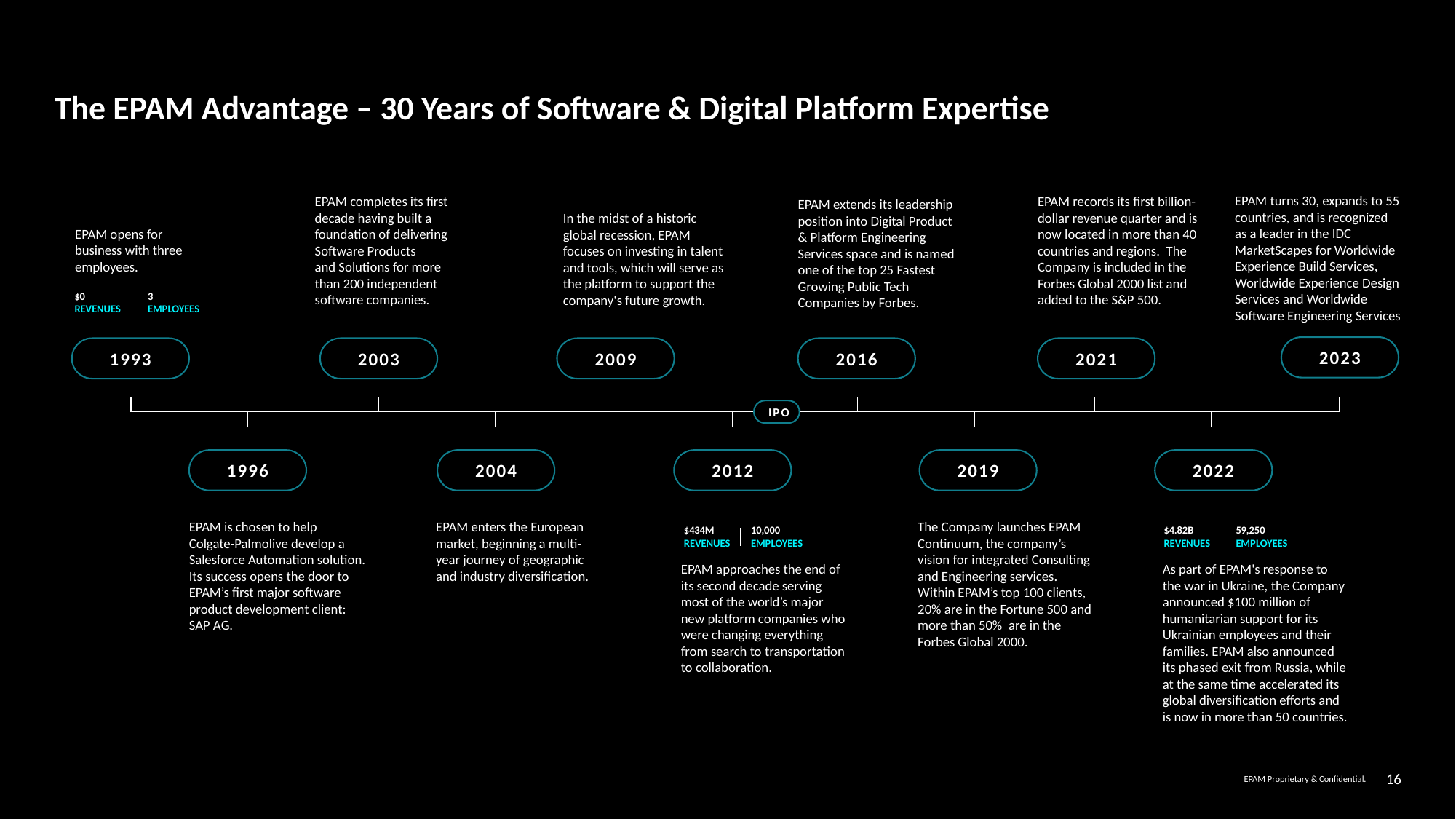

# The EPAM Advantage – 30 Years of Software & Digital Platform Expertise
EPAM turns 30, expands to 55 countries, and is recognized as a leader in the IDC MarketScapes for Worldwide Experience Build Services, Worldwide Experience Design Services and Worldwide Software Engineering Services
EPAM completes its first decade having built a foundation of delivering Software Products
and Solutions for more than 200 independent software companies.
EPAM records its first billion-dollar revenue quarter and is now located in more than 40 countries and regions.  The Company is included in the Forbes Global 2000 list and added to the S&P 500.
EPAM extends its leadership position into Digital Product & Platform Engineering Services space and is named one of the top 25 Fastest Growing Public Tech Companies by Forbes.
In the midst of a historic global recession, EPAM focuses on investing in talent and tools, which will serve as the platform to support the company's future growth.
EPAM opens for business with three employees.
$0
REVENUES
3
EMPLOYEES
2023
1993
2003
2009
2016
2021
IPO
1996
2004
2012
2019
2022
EPAM is chosen to help
Colgate-Palmolive develop a Salesforce Automation solution. Its success opens the door to EPAM’s first major software product development client:
SAP AG.
EPAM enters the European market, beginning a multi-year journey of geographic and industry diversification.
$434M
REVENUES
10,000
EMPLOYEES
The Company launches EPAM Continuum, the company’s vision for integrated Consulting
and Engineering services. Within EPAM’s top 100 clients, 20% are in the Fortune 500 and more than 50%  are in the Forbes Global 2000.
$4.82B
REVENUES
59,250
EMPLOYEES
EPAM approaches the end of its second decade serving most of the world’s major new platform companies who were changing everything from search to transportation to collaboration.
As part of EPAM's response to
the war in Ukraine, the Company announced $100 million of humanitarian support for its Ukrainian employees and their families. EPAM also announced its phased exit from Russia, while at the same time accelerated its global diversification efforts and is now in more than 50 countries.